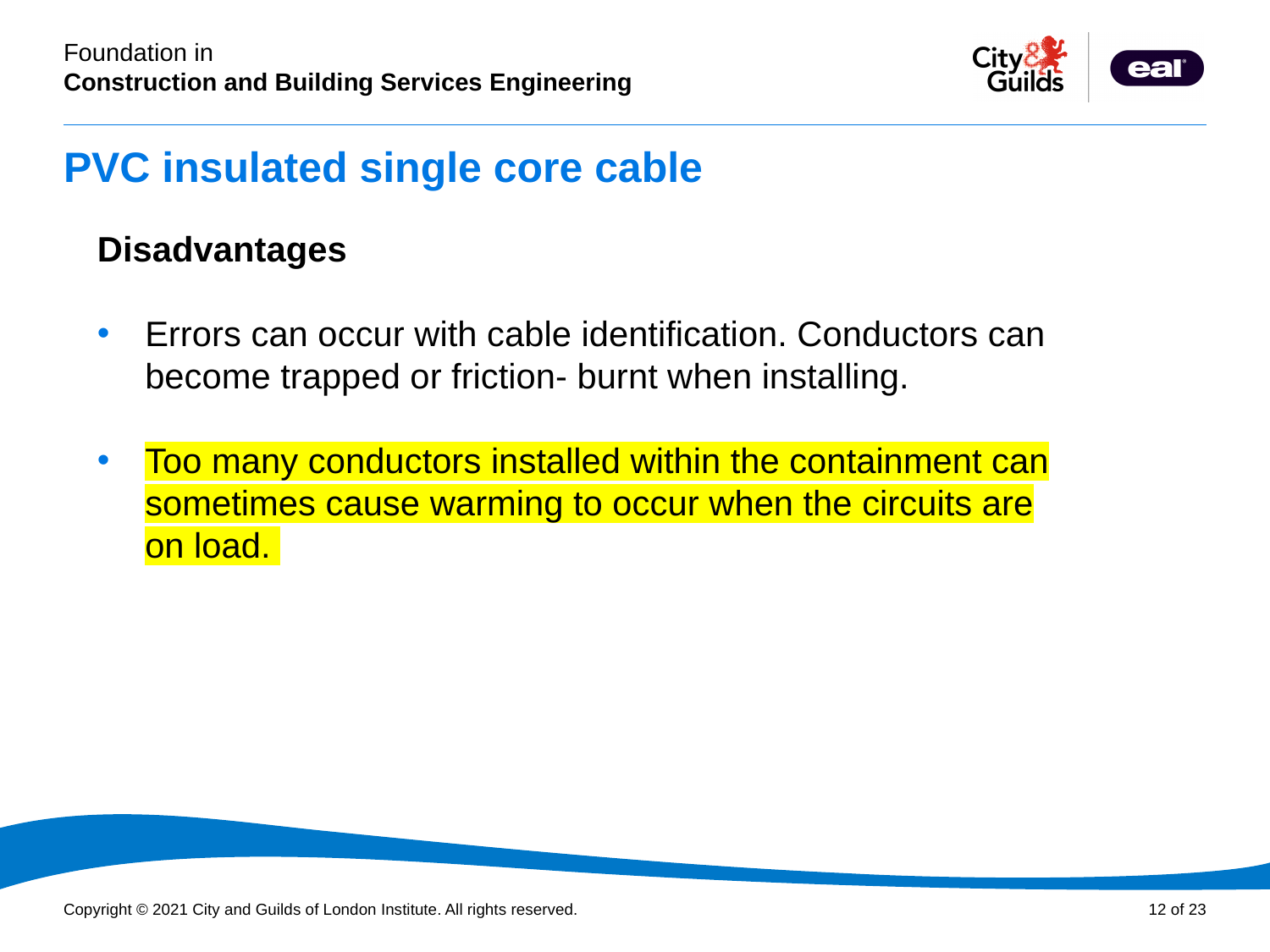

# PVC insulated single core cable
Disadvantages

Errors can occur with cable identification. Conductors can become trapped or friction- burnt when installing.

Too many conductors installed within the containment can sometimes cause warming to occur when the circuits are on load.